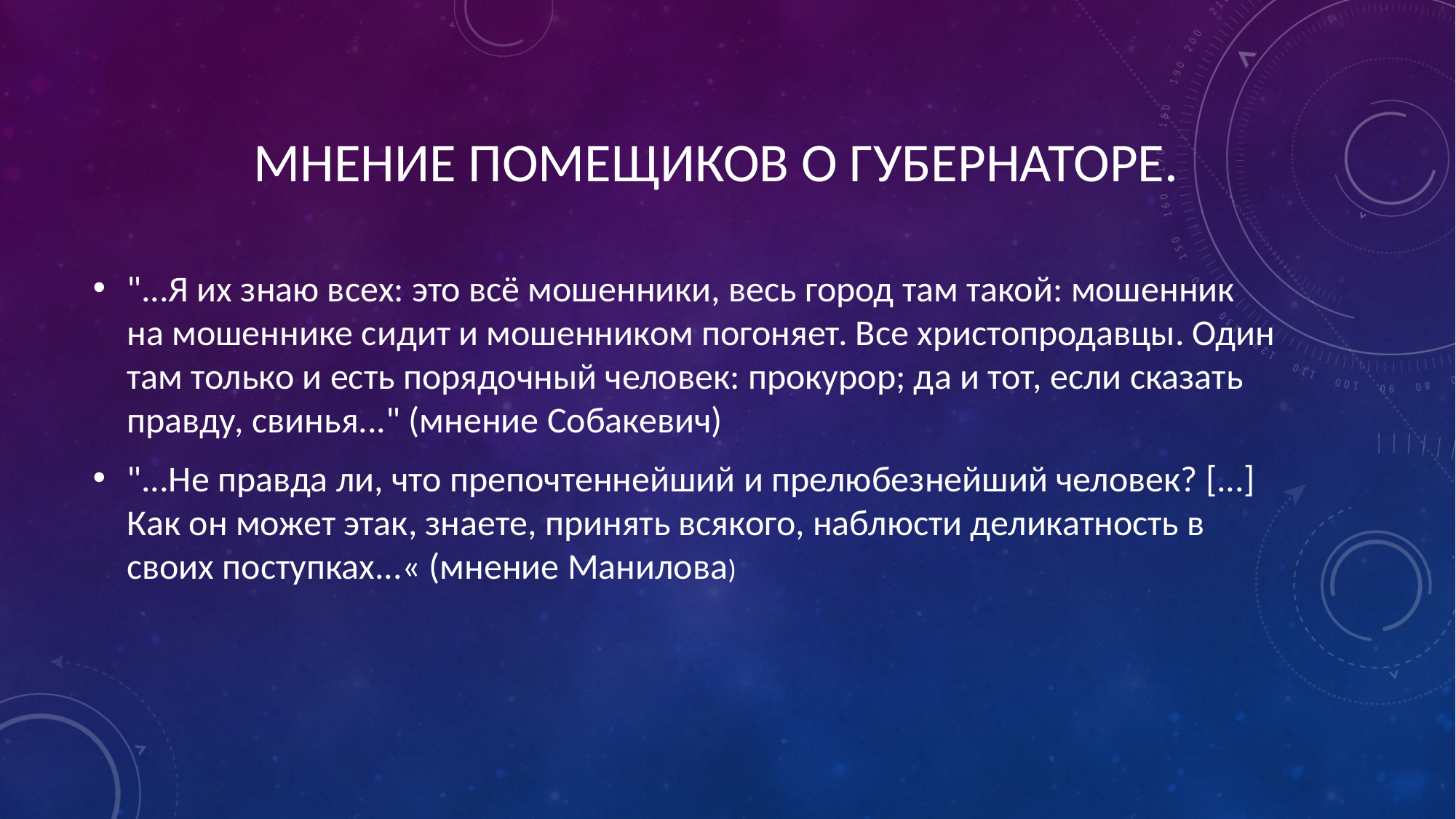

# Мнение помещиков о губернаторе.
"...Я их знаю всех: это всё мошенники, весь город там такой: мошенник на мошеннике сидит и мошенником погоняет. Все христопродавцы. Один там только и есть порядочный человек: прокурор; да и тот, если сказать правду, свинья..." (мнение Собакевич)
"...Не правда ли, что препочтеннейший и прелюбезнейший человек? [...] Как он может этак, знаете, принять всякого, наблюсти деликатность в своих поступках...« (мнение Манилова)